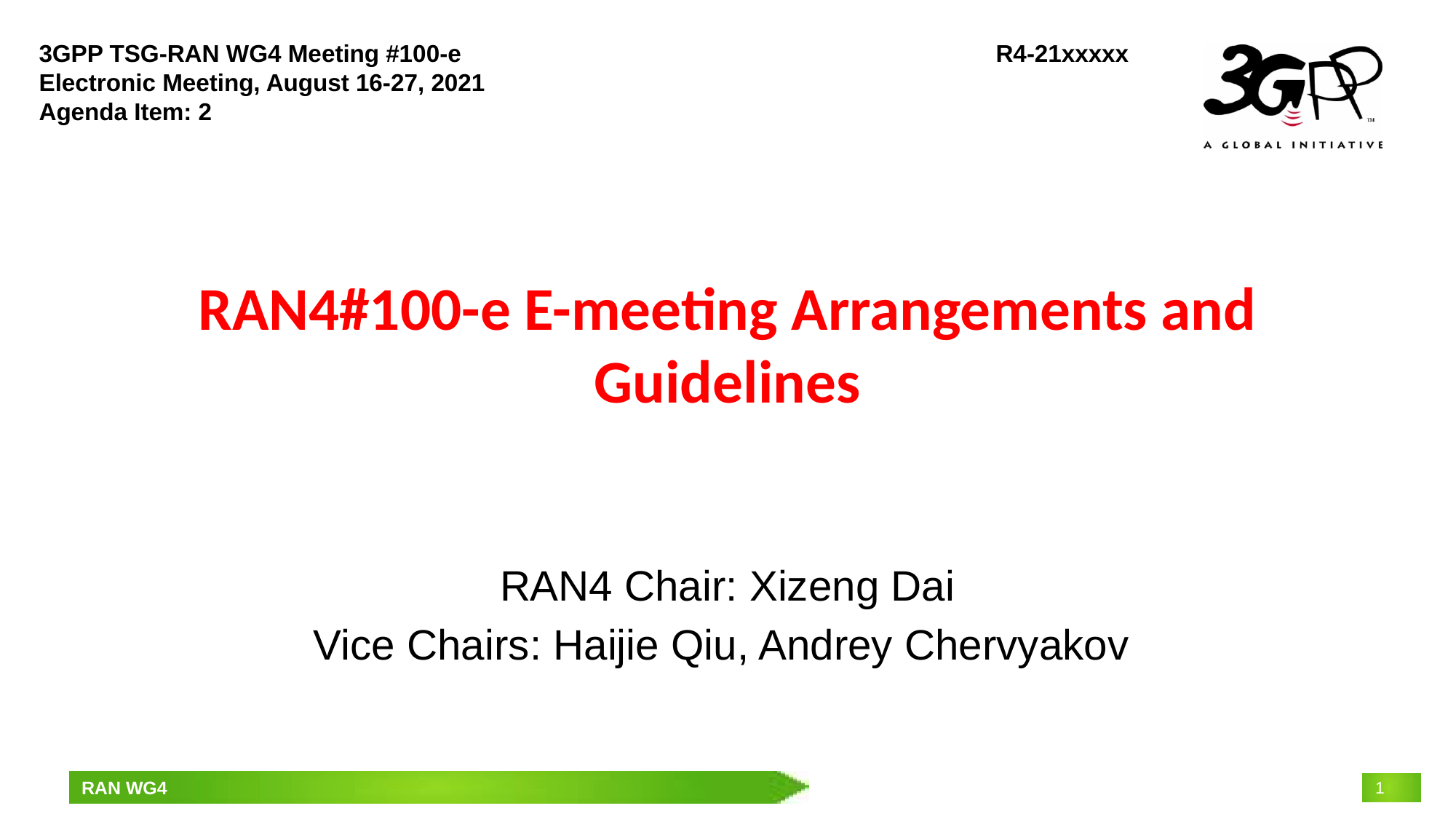

3GPP TSG-RAN WG4 Meeting #100-e
Electronic Meeting, August 16-27, 2021
Agenda Item: 2

R4-21xxxxx
# RAN4#100-e E-meeting Arrangements and Guidelines
RAN4 Chair: Xizeng Dai
Vice Chairs: Haijie Qiu, Andrey Chervyakov